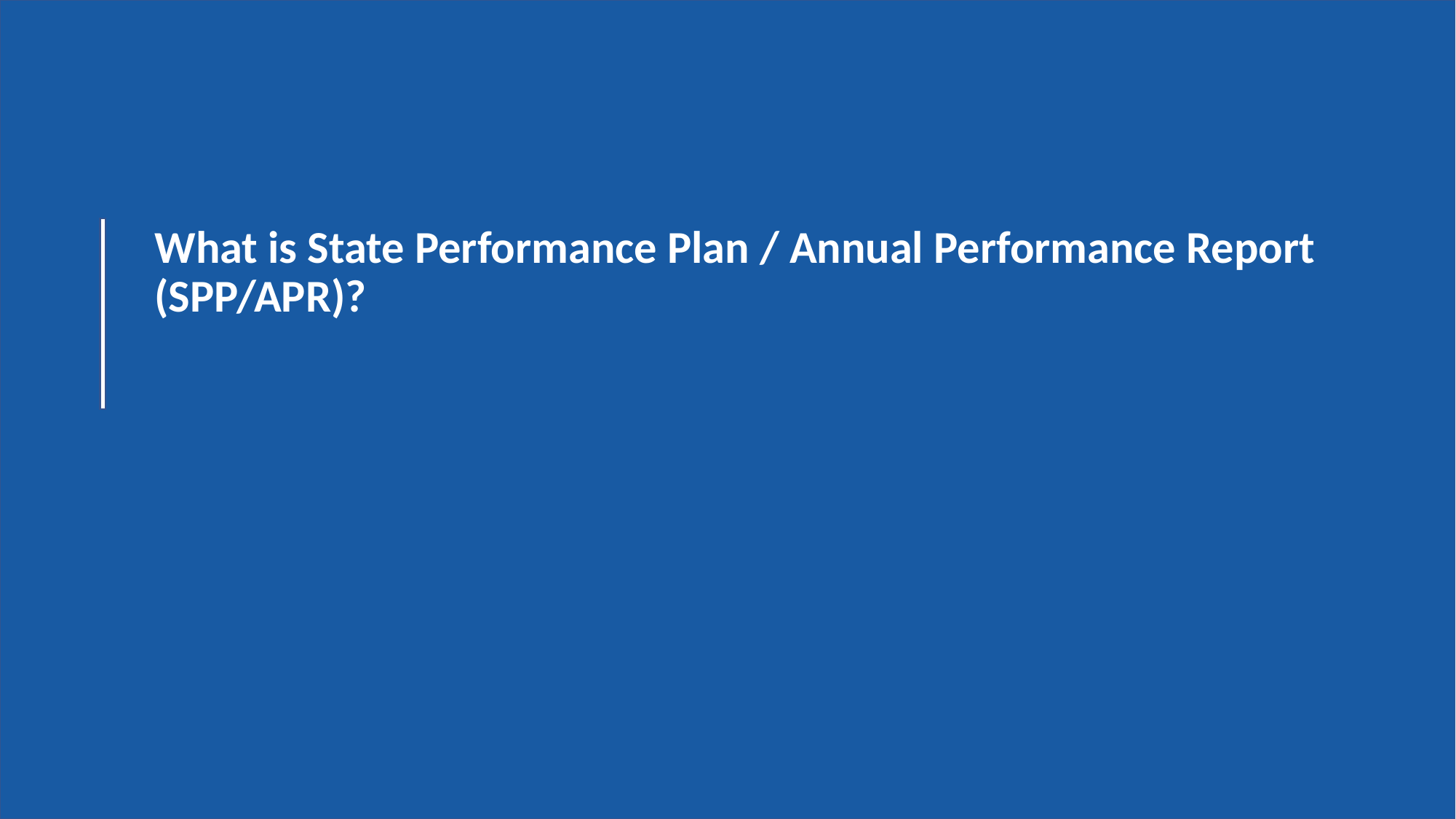

# What is State Performance Plan / Annual Performance Report (SPP/APR)?